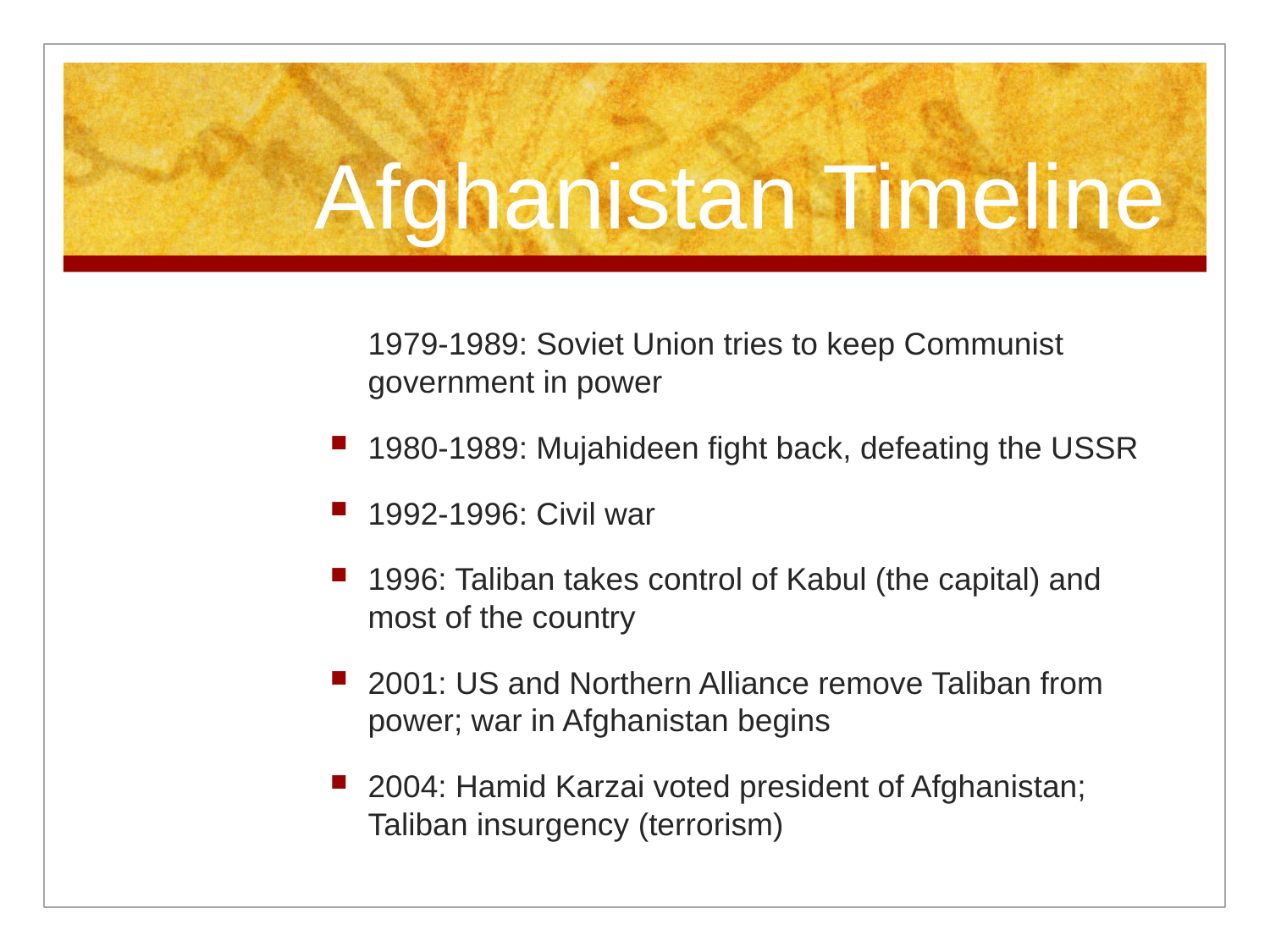

# Afghanistan Timeline
	1979-1989: Soviet Union tries to keep Communist government in power
1980-1989: Mujahideen fight back, defeating the USSR
1992-1996: Civil war
1996: Taliban takes control of Kabul (the capital) and most of the country
2001: US and Northern Alliance remove Taliban from power; war in Afghanistan begins
2004: Hamid Karzai voted president of Afghanistan; Taliban insurgency (terrorism)